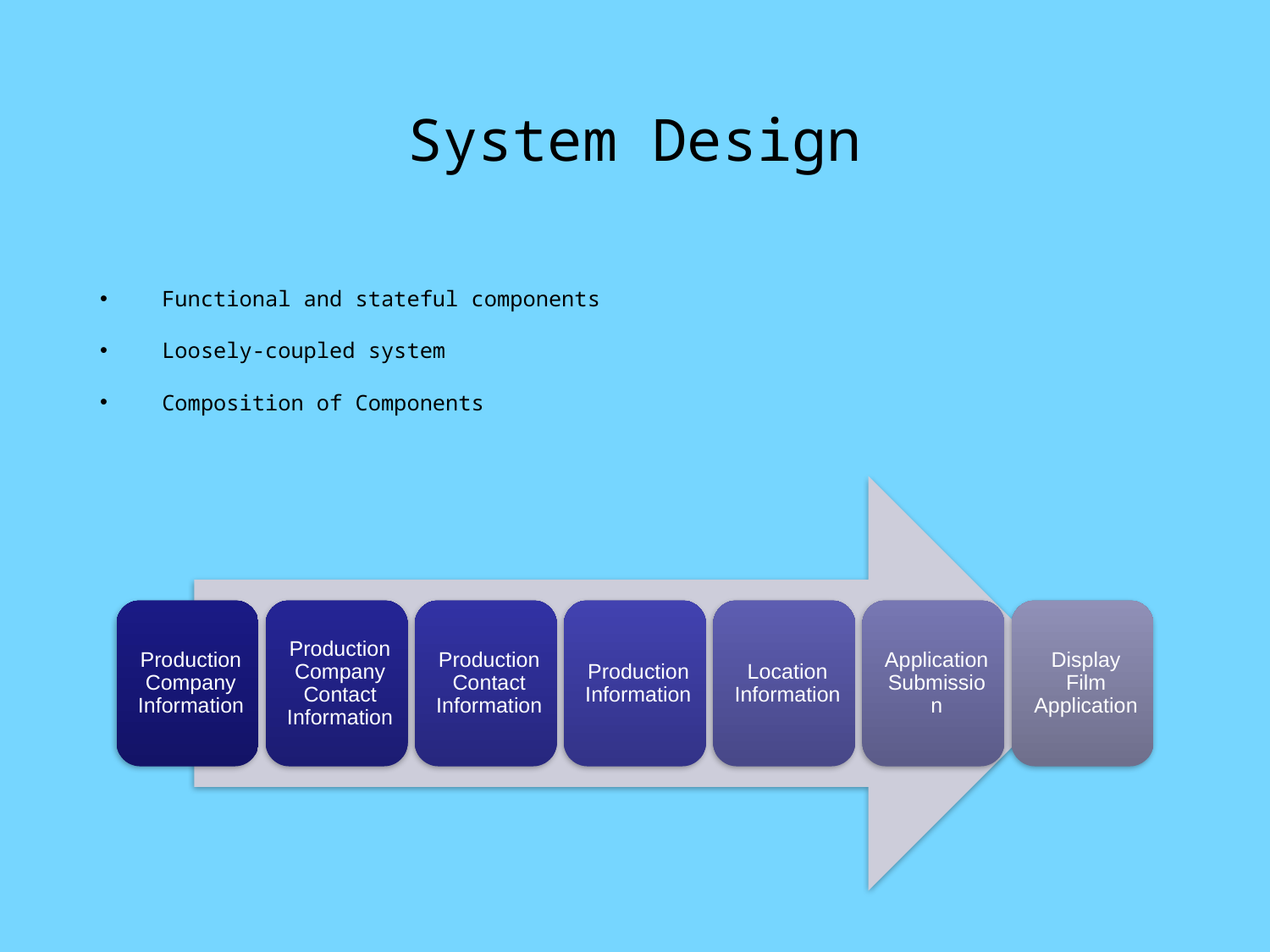

# System Design
Functional and stateful components
Loosely-coupled system
Composition of Components

Production Company Information
Production Company Contact Information
Production Contact Information
Production Information
Location Information
Application Submission
Display Film Application